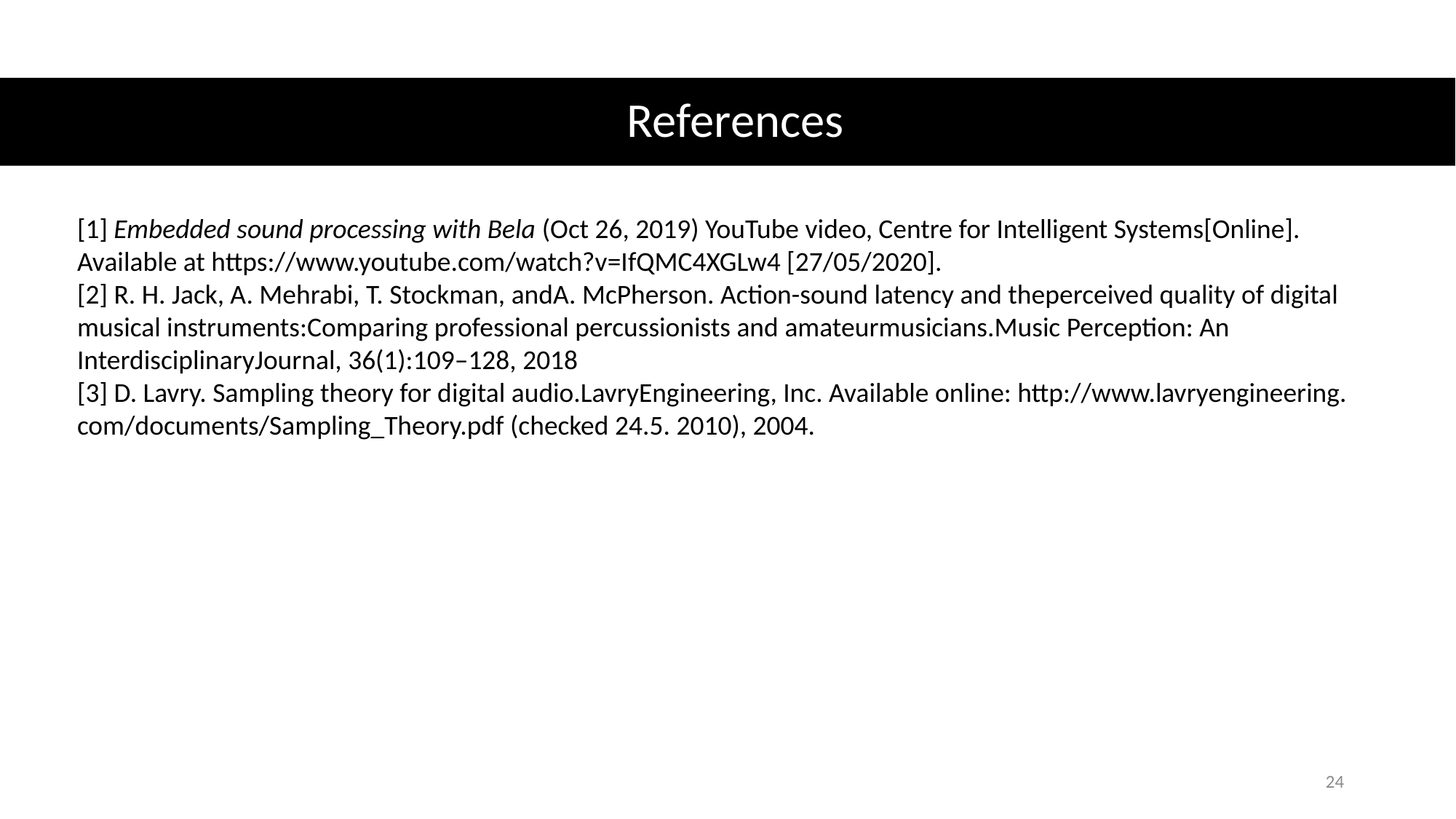

# References

[1] Embedded sound processing with Bela (Oct 26, 2019) YouTube video, Centre for Intelligent Systems[Online]. Available at https://www.youtube.com/watch?v=IfQMC4XGLw4 [27/05/2020].
[2] R. H. Jack, A. Mehrabi, T. Stockman, andA. McPherson. Action-sound latency and theperceived quality of digital musical instruments:Comparing professional percussionists and amateurmusicians.Music Perception: An InterdisciplinaryJournal, 36(1):109–128, 2018
[3] D. Lavry. Sampling theory for digital audio.LavryEngineering, Inc. Available online: http://www.lavryengineering. com/documents/Sampling_Theory.pdf (checked 24.5. 2010), 2004.
24